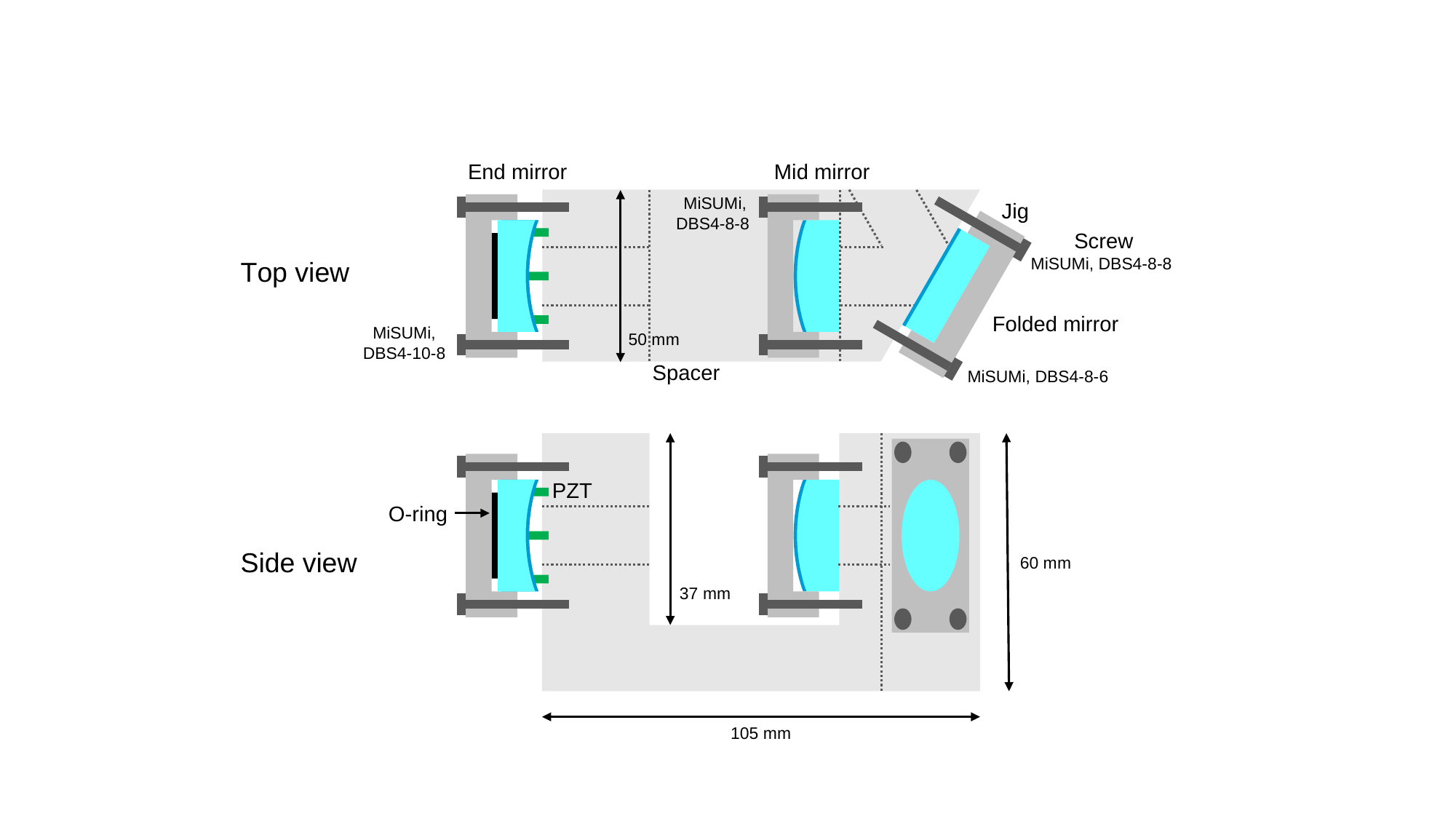

End mirror
Mid mirror
MiSUMi,
DBS4-8-8

Jig

Screw
MiSUMi, DBS4-8-8

Top view

Folded mirror

MiSUMi,
DBS4-10-8
50 mm

Spacer
MiSUMi, DBS4-8-6

PZT

O-ring
Side view
60 mm
37 mm

105 mm